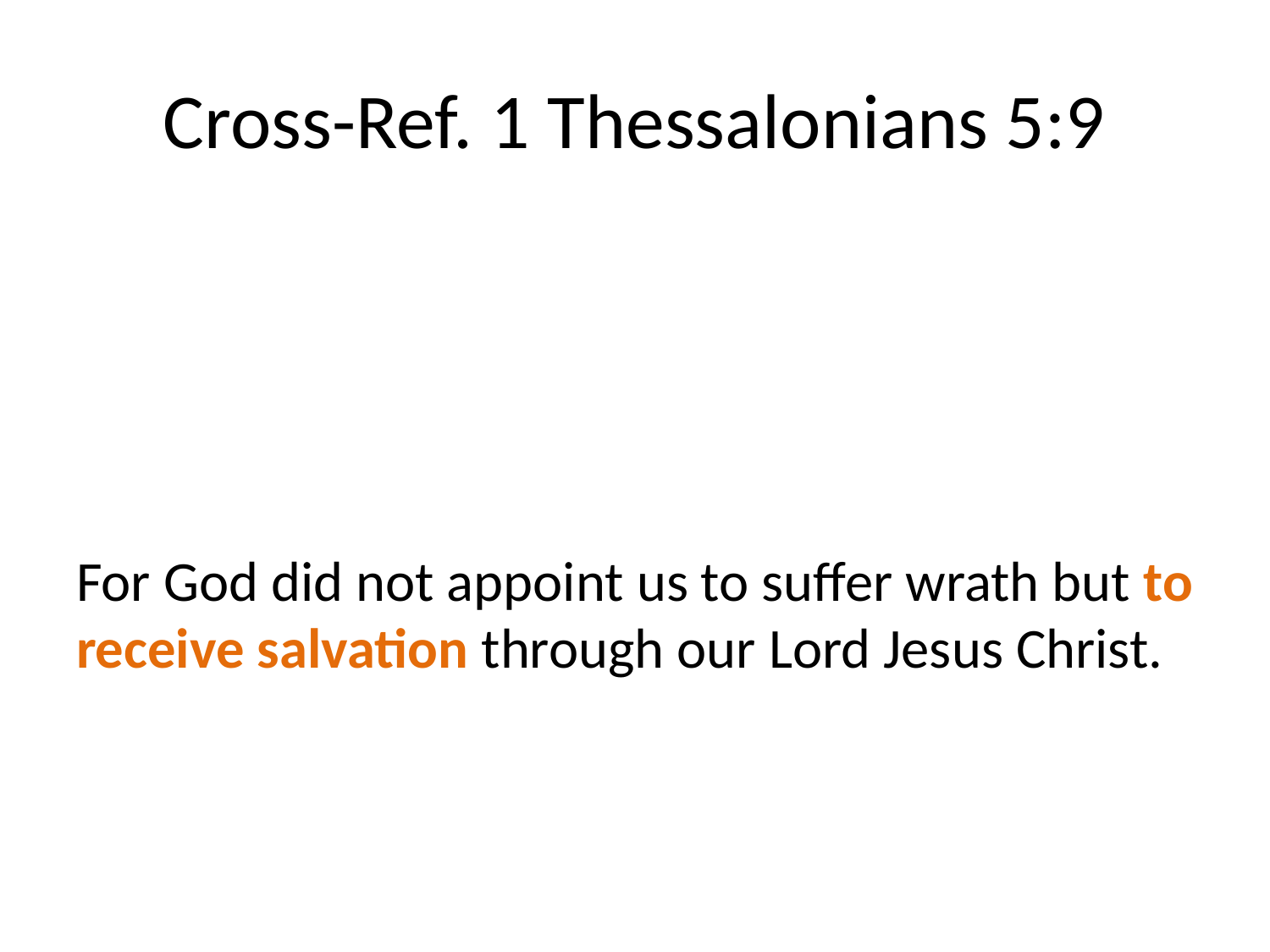

# Cross-Ref. 1 Thessalonians 5:9

For God did not appoint us to suffer wrath but to receive salvation through our Lord Jesus Christ.